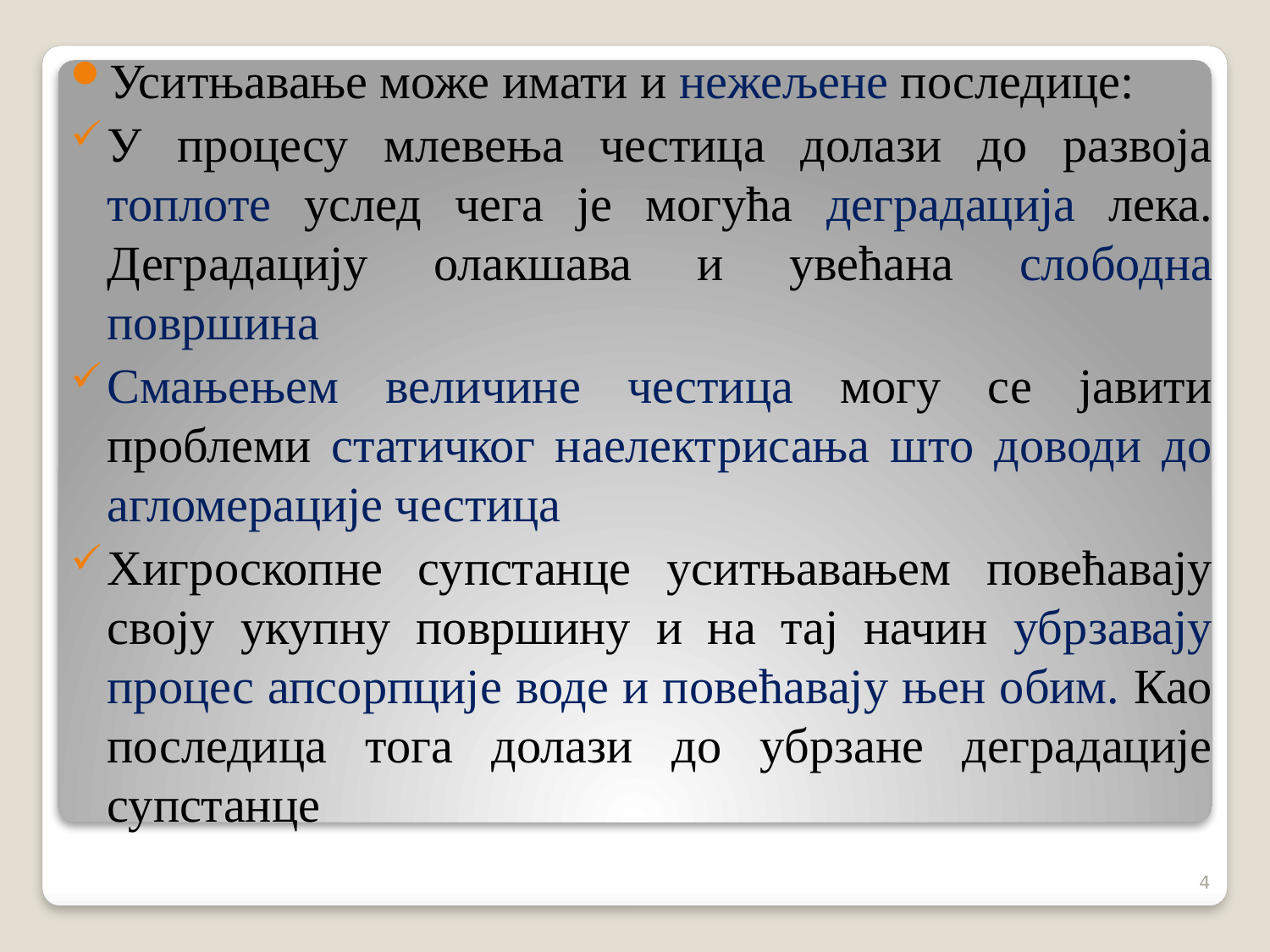

Уситњавање може имати и нежељене последице:
У процесу млевења честица долази до развоја топлоте услед чега је могућа деградација лека. Деградацију олакшава и увећана слободна површина
Смањењем величине честица могу се јавити проблеми статичког наелектрисања што доводи до агломерације честица
Хигроскопне супстанце уситњавањем повећавају своју укупну површину и на тај начин убрзавају процес апсорпције воде и повећавају њен обим. Као последица тога долази до убрзане деградације супстанце

4